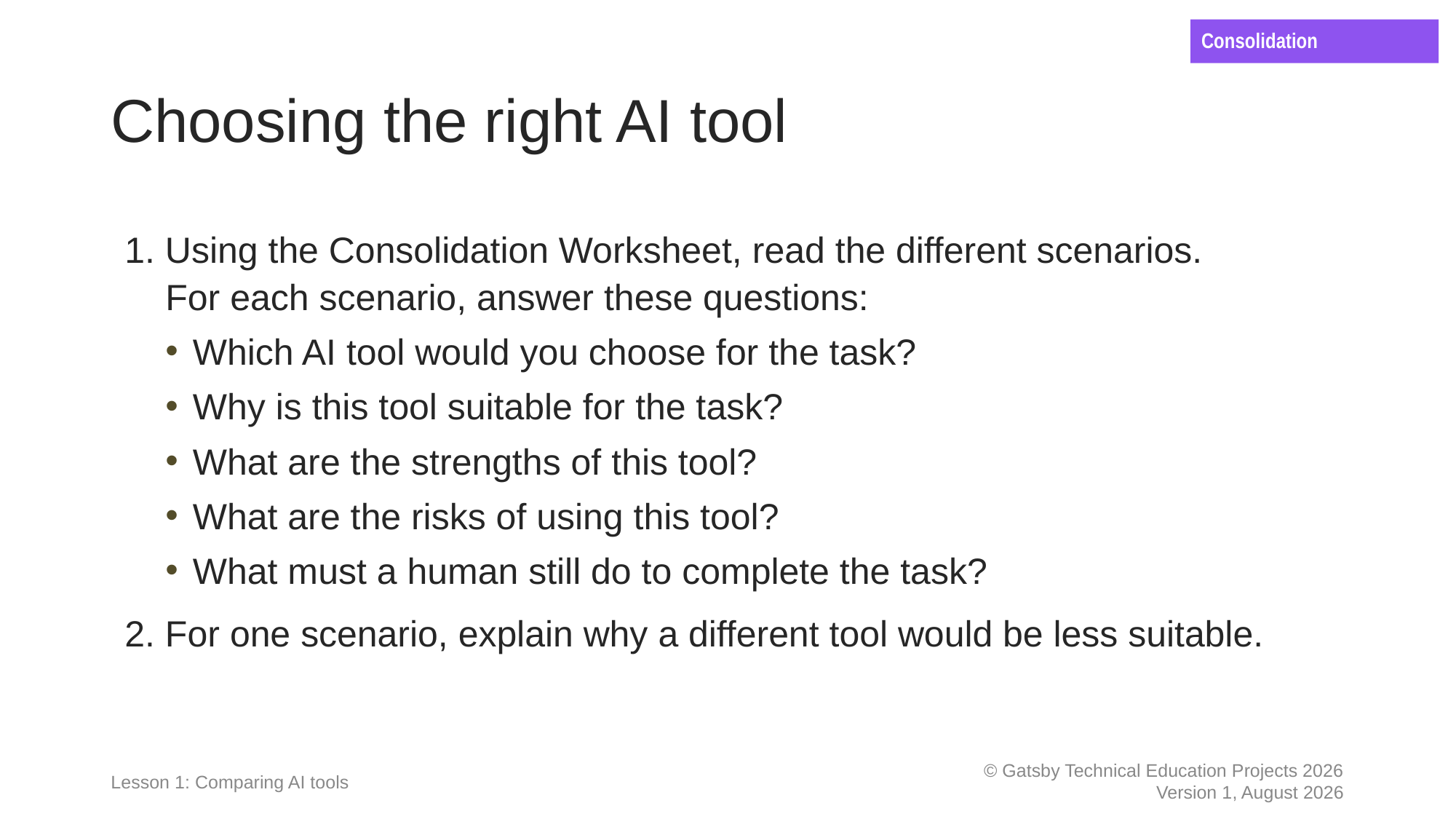

Consolidation
# Choosing the right AI tool
1. Using the Consolidation Worksheet, read the different scenarios.
For each scenario, answer these questions:
Which AI tool would you choose for the task?
Why is this tool suitable for the task?
What are the strengths of this tool?
What are the risks of using this tool?
What must a human still do to complete the task?
2. For one scenario, explain why a different tool would be less suitable.
Lesson 1: Comparing AI tools